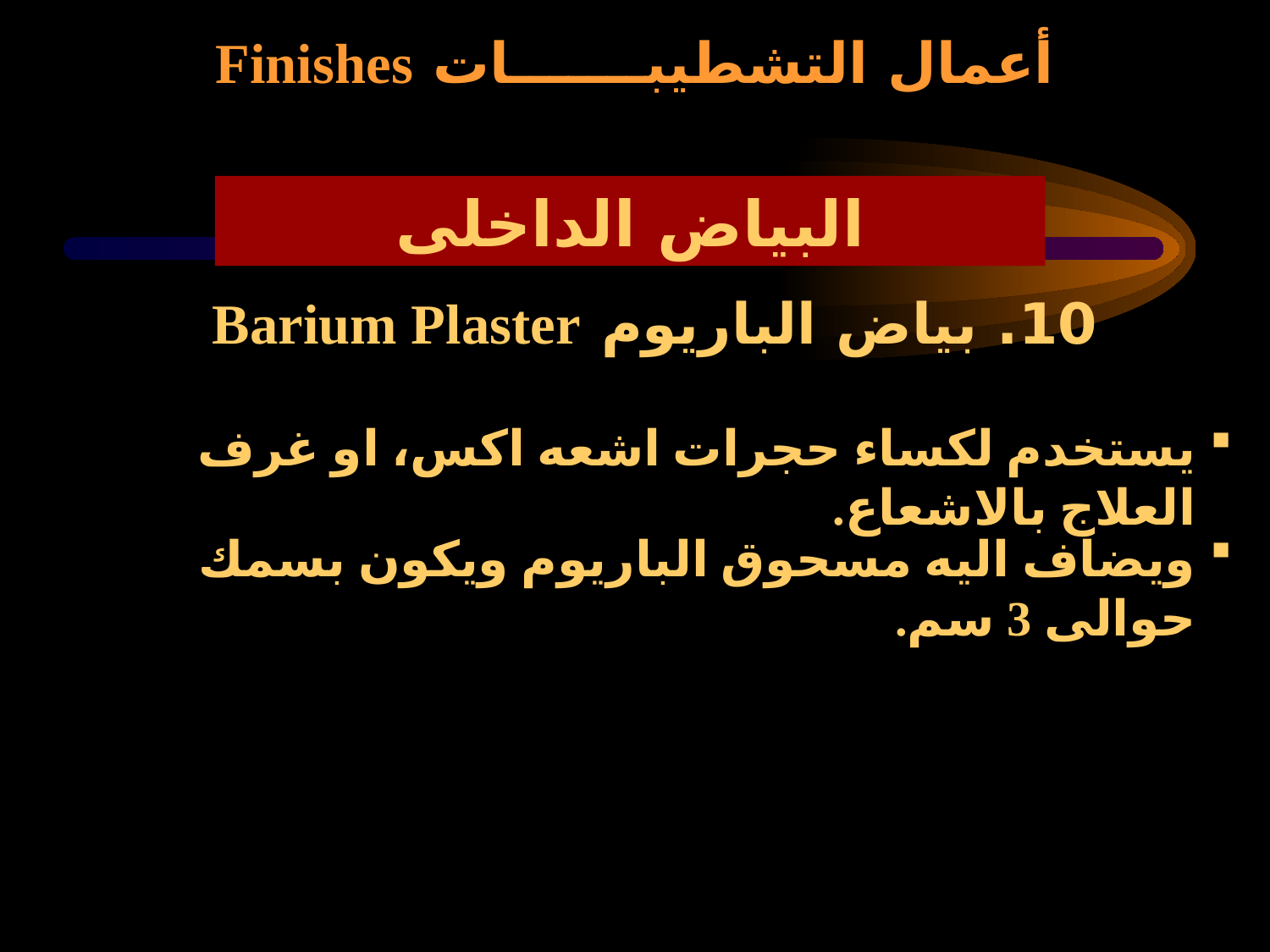

أعمال التشطيبـــــــات Finishes
البياض الداخلى
10. بياض الباريوم Barium Plaster
يستخدم لكساء حجرات اشعه اكس، او غرف العلاج بالاشعاع.
ويضاف اليه مسحوق الباريوم ويكون بسمك حوالى 3 سم.